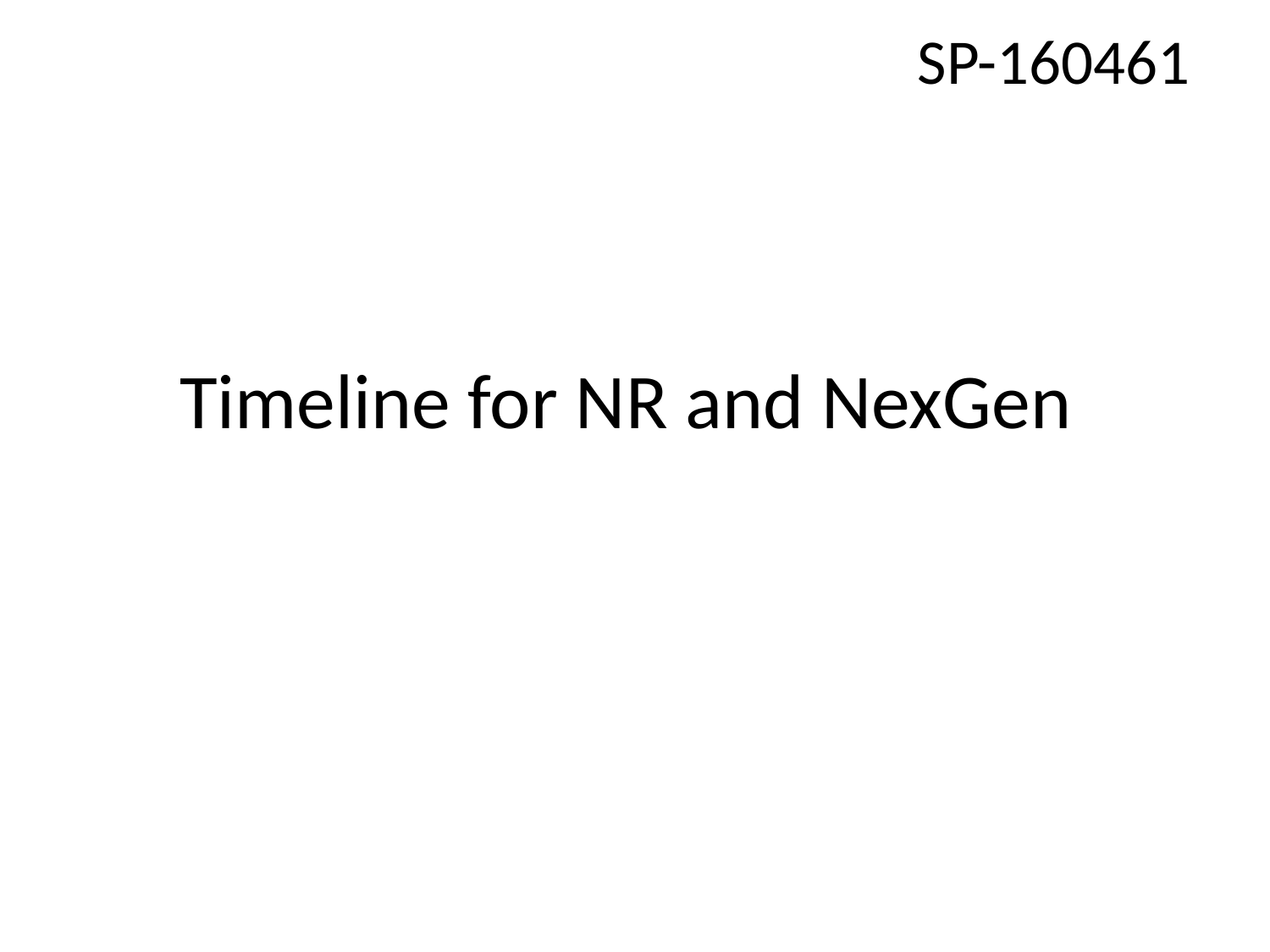

SP-160461
# Timeline for NR and NexGen